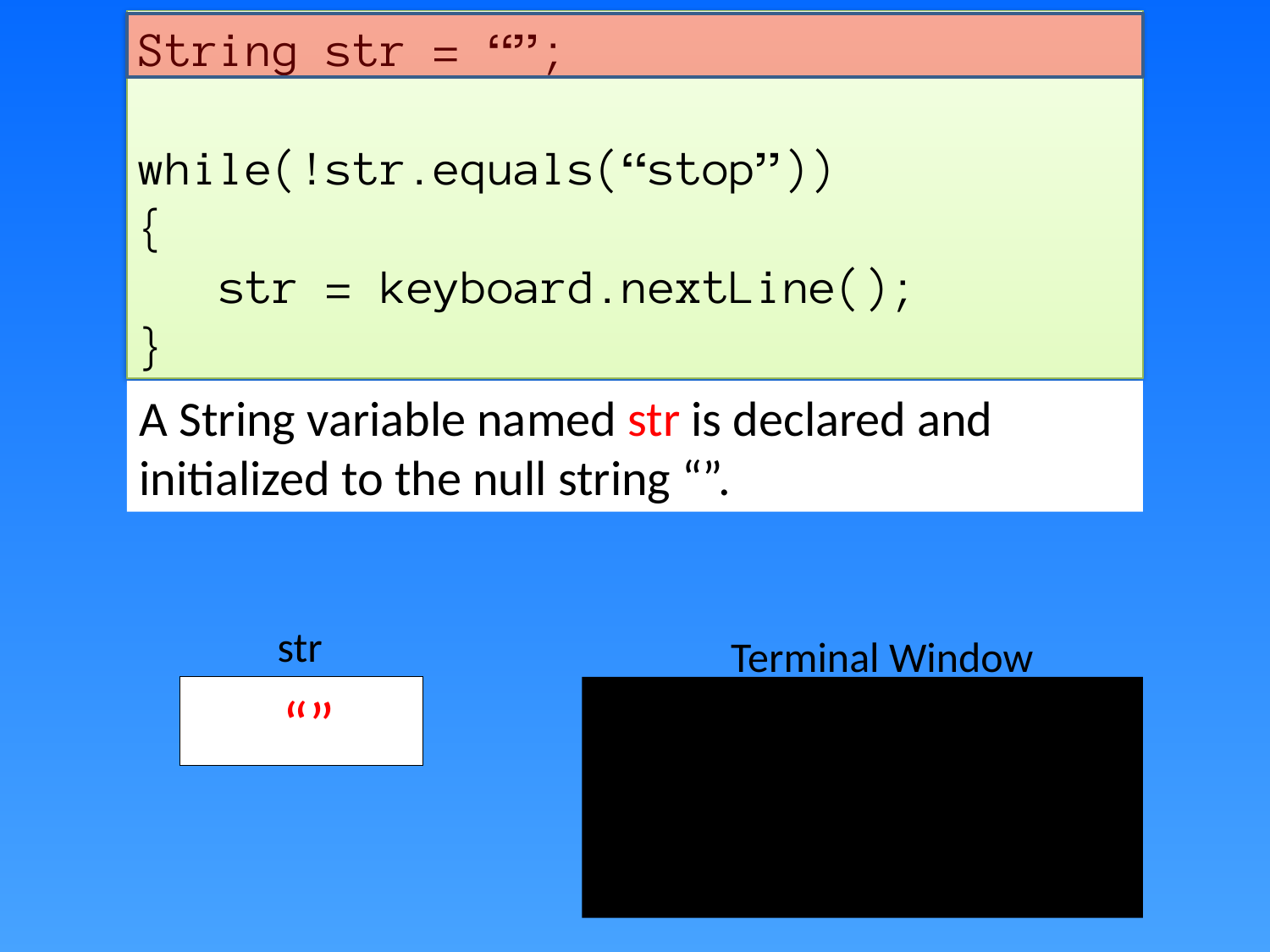

String str = “”;

while(!str.equals(“stop”))
{
   str = keyboard.nextLine();
}

A String variable named str is declared and initialized to the null string “”.
str
Terminal Window
 “”